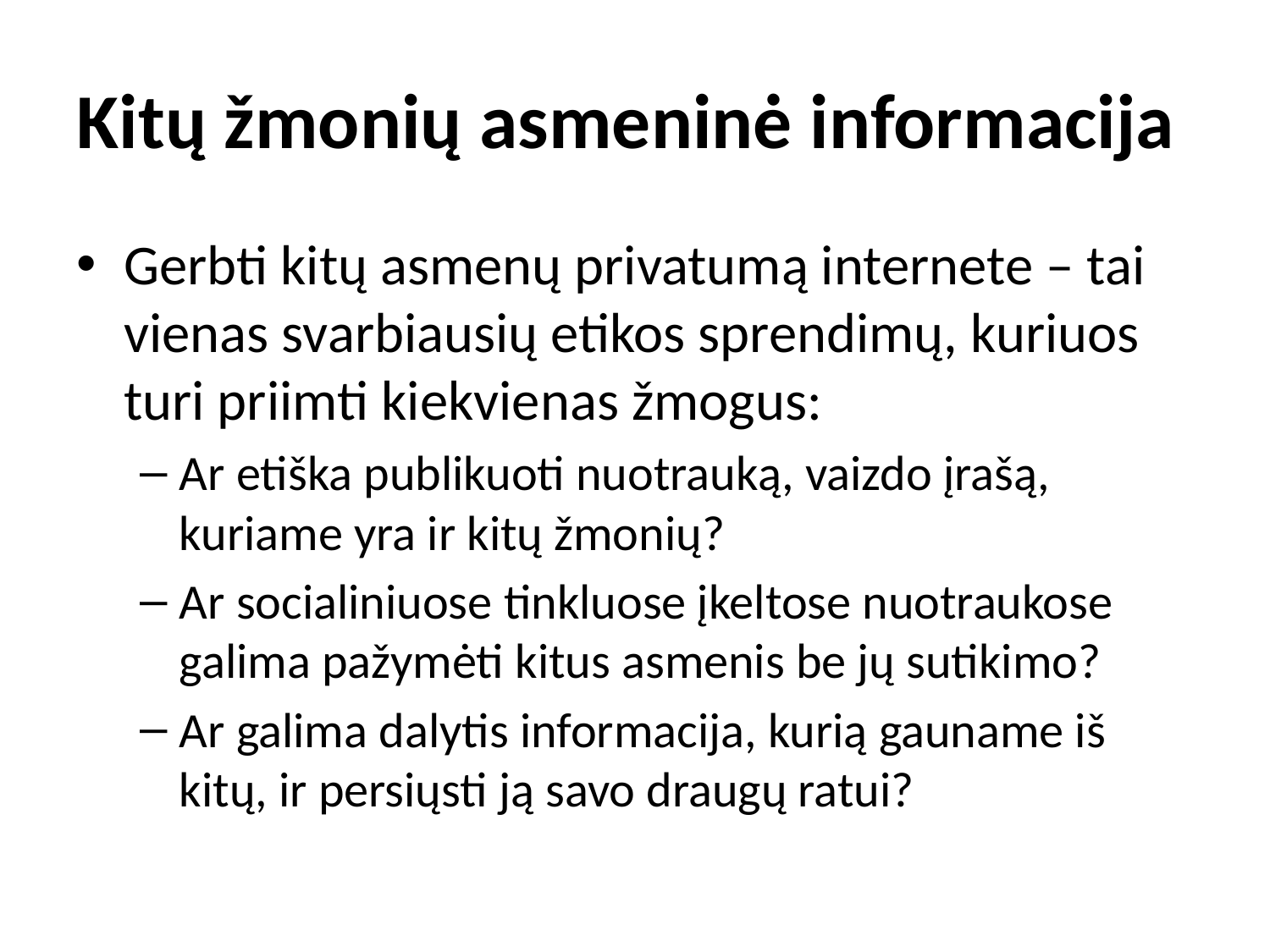

# Kitų žmonių asmeninė informacija
Gerbti kitų asmenų privatumą internete – tai vienas svarbiausių etikos sprendimų, kuriuos turi priimti kiekvienas žmogus:
Ar etiška publikuoti nuotrauką, vaizdo įrašą, kuriame yra ir kitų žmonių?
Ar socialiniuose tinkluose įkeltose nuotraukose galima pažymėti kitus asmenis be jų sutikimo?
Ar galima dalytis informacija, kurią gauname iš kitų, ir persiųsti ją savo draugų ratui?